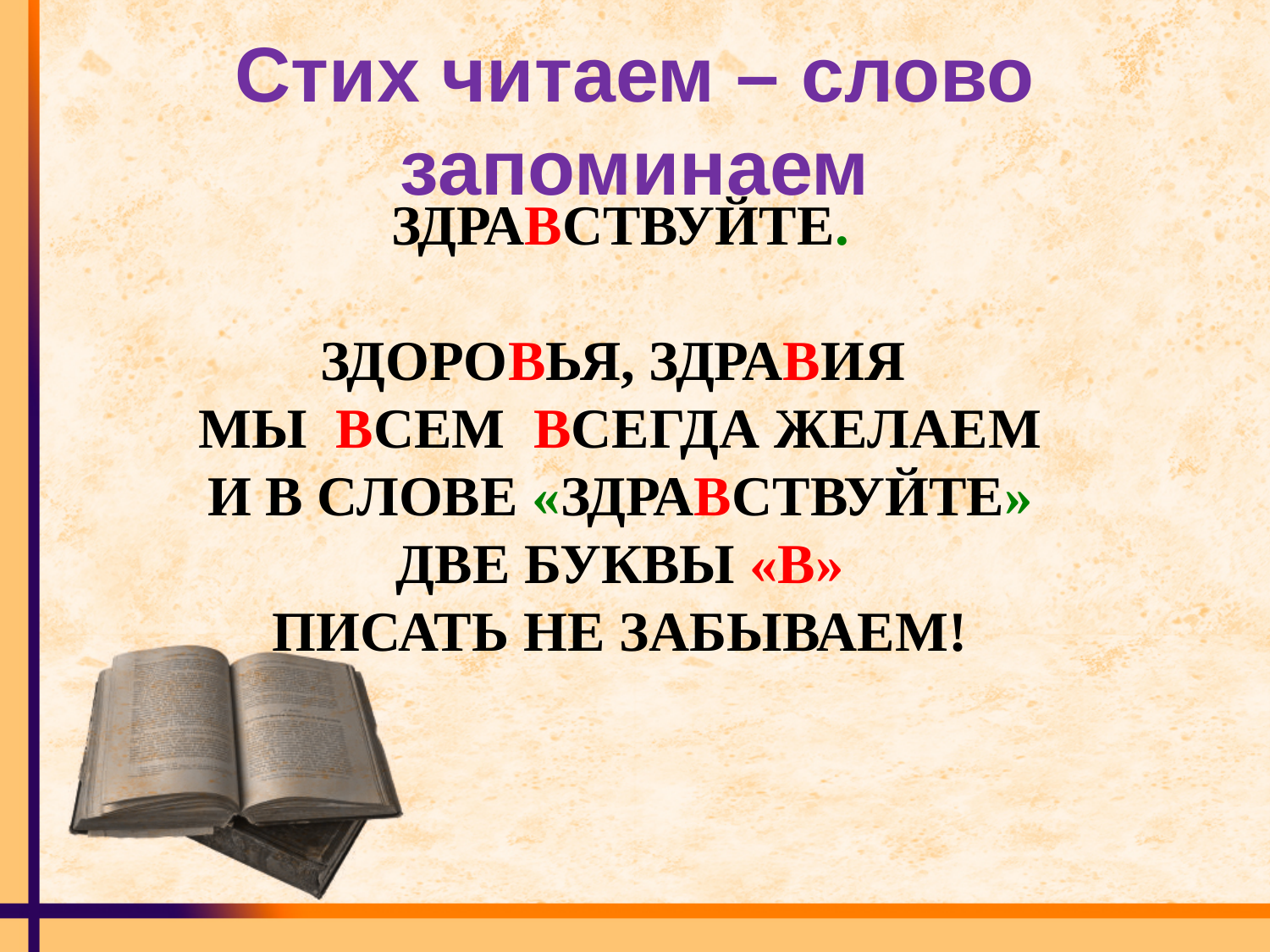

# Стих читаем – слово запоминаем

ЗДРАВСТВУЙТЕ.

ЗДОРОВЬЯ, ЗДРАВИЯ
МЫ  ВСЕМ  ВСЕГДА ЖЕЛАЕМ
И В СЛОВЕ «ЗДРАВСТВУЙТЕ»
ДВЕ БУКВЫ «В»
ПИСАТЬ НЕ ЗАБЫВАЕМ!